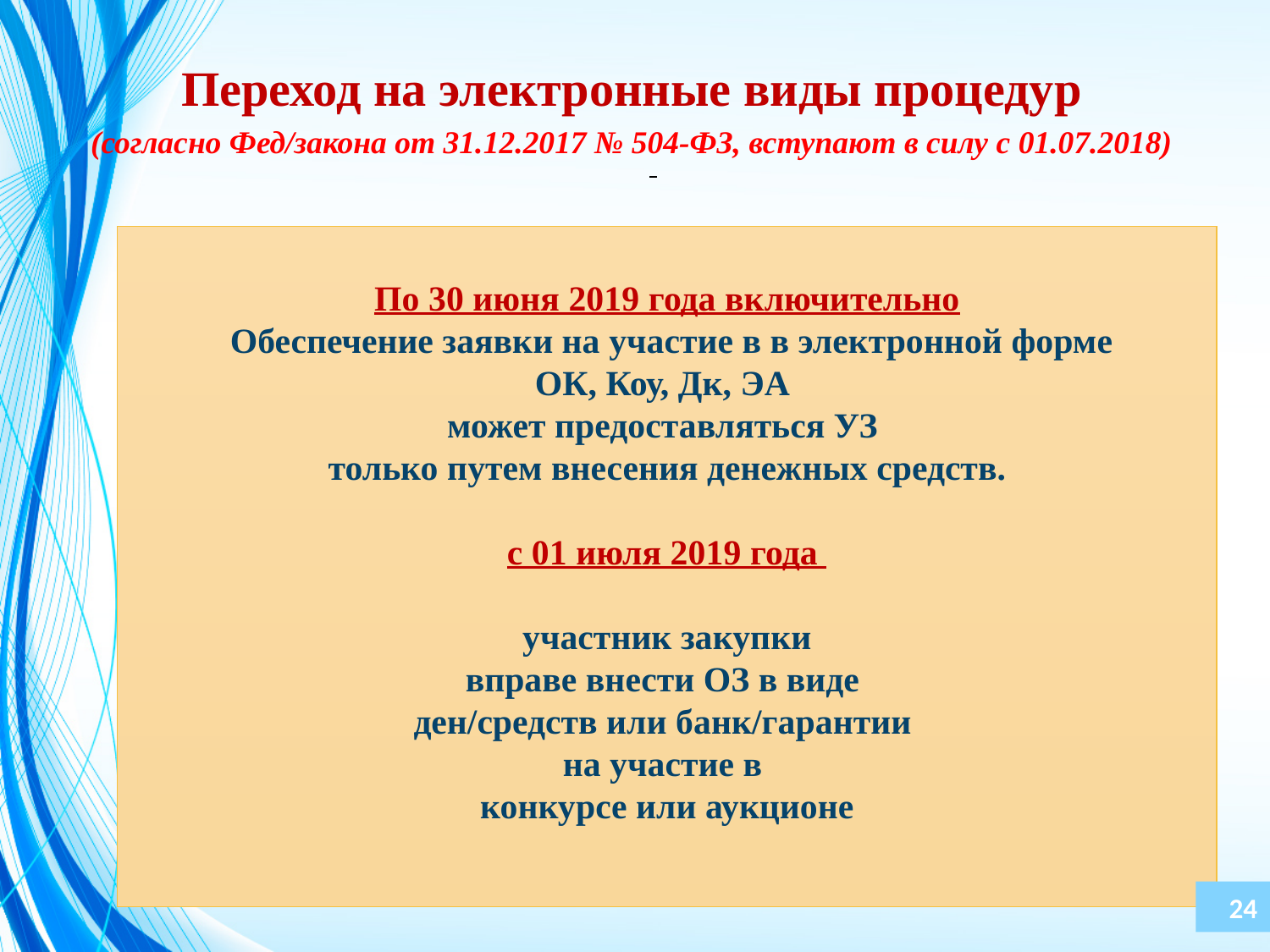

Переход на электронные виды процедур
(согласно Фед/закона от 31.12.2017 № 504-ФЗ, вступают в силу с 01.07.2018)

По 30 июня 2019 года включительно
 Обеспечение заявки на участие в в электронной форме
ОК, Коу, Дк, ЭА
может предоставляться УЗ
только путем внесения денежных средств.

с 01 июля 2019 года

участник закупки
вправе внести ОЗ в виде
ден/средств или банк/гарантии
на участие в
конкурсе или аукционе

24